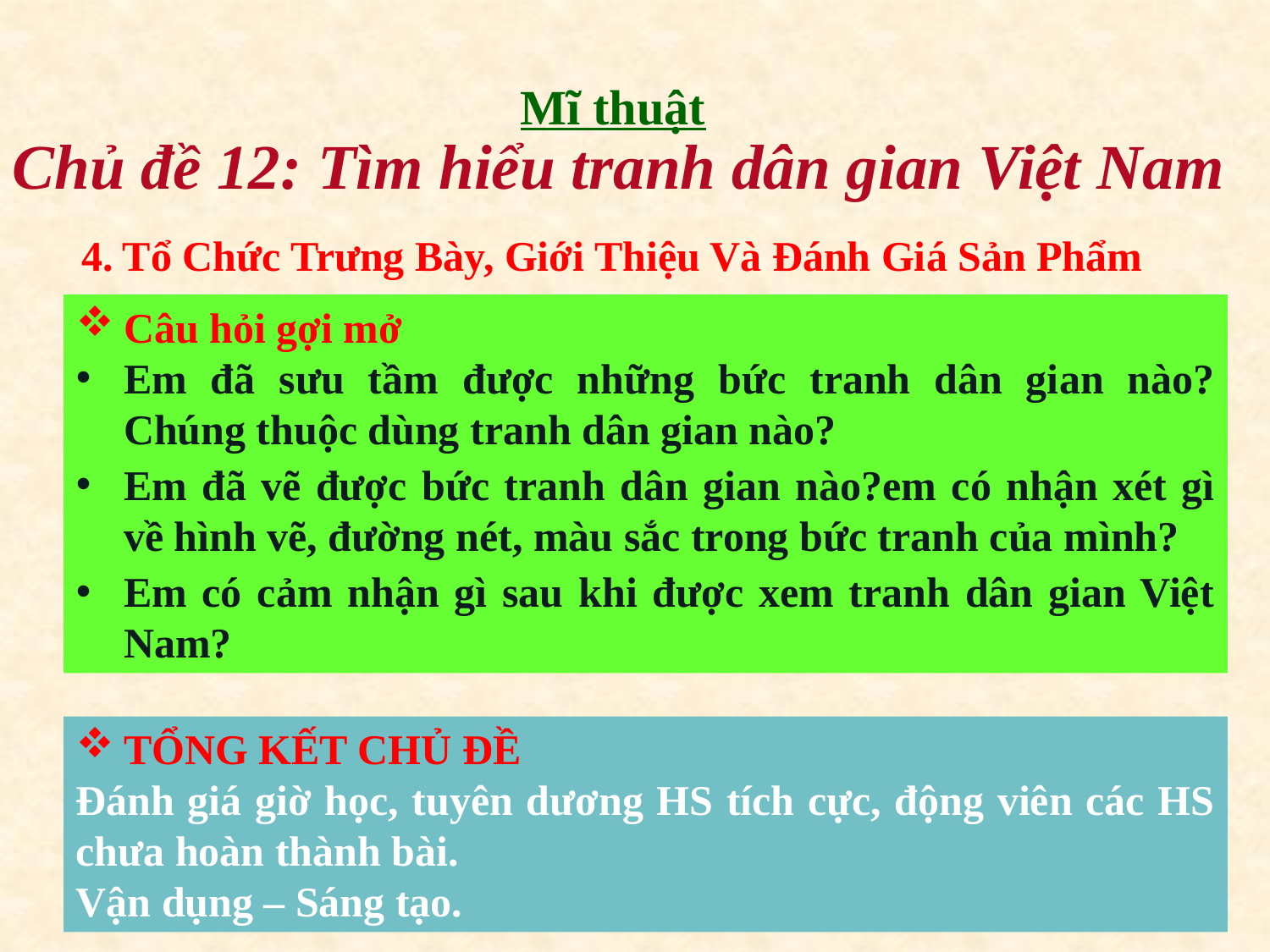

Mĩ thuật
Chủ đề 12: Tìm hiểu tranh dân gian Việt Nam
4. Tổ Chức Trưng Bày, Giới Thiệu Và Đánh Giá Sản Phẩm
Câu hỏi gợi mở
Em đã sưu tầm được những bức tranh dân gian nào? Chúng thuộc dùng tranh dân gian nào?
Em đã vẽ được bức tranh dân gian nào?em có nhận xét gì về hình vẽ, đường nét, màu sắc trong bức tranh của mình?
Em có cảm nhận gì sau khi được xem tranh dân gian Việt Nam?
TỔNG KẾT CHỦ ĐỀ
Đánh giá giờ học, tuyên dương HS tích cực, động viên các HS chưa hoàn thành bài.
Vận dụng – Sáng tạo.